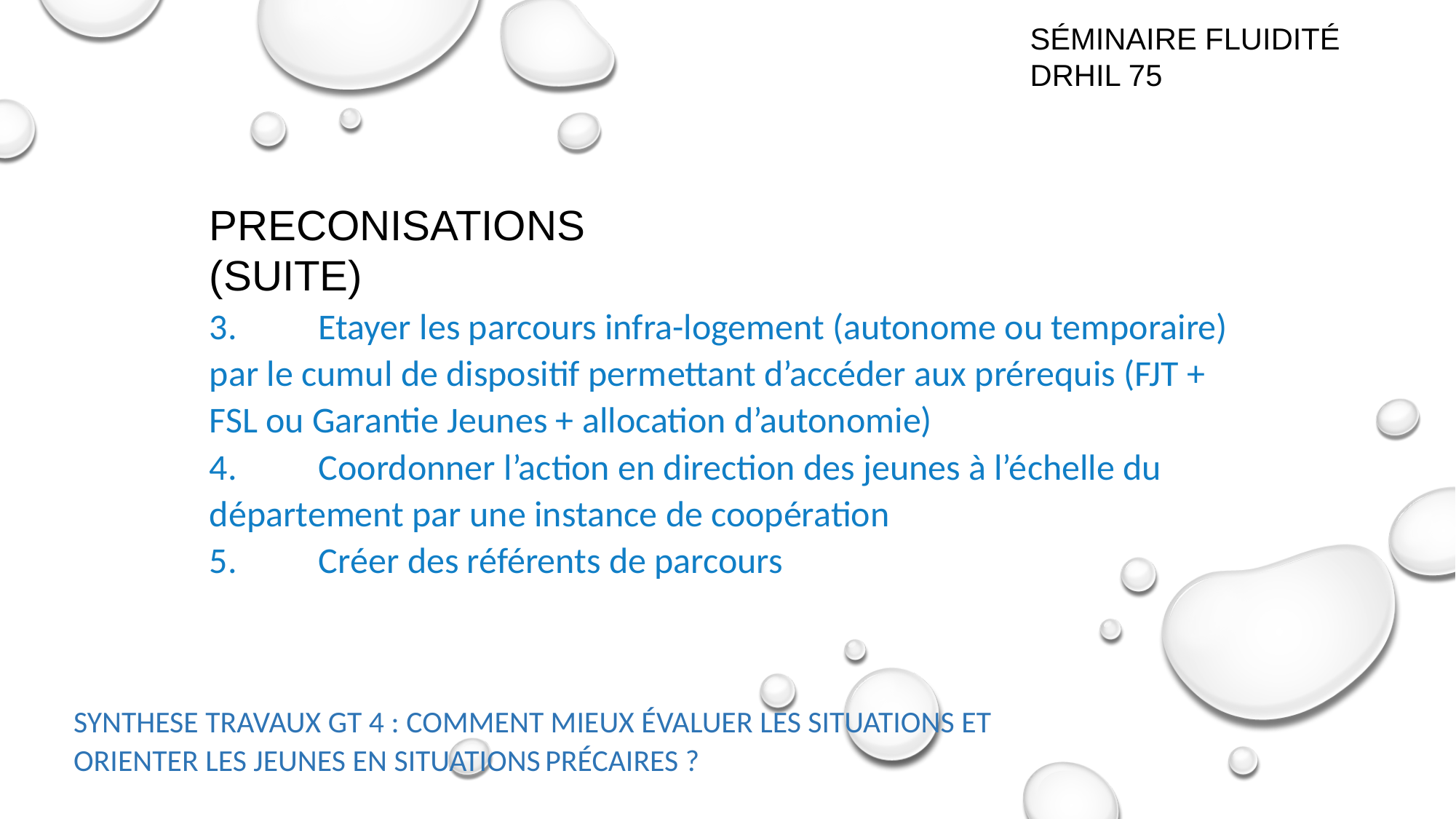

Séminaire Fluidité DRHIL 75

PRECONISATIONS (SUITE)
3.	Etayer les parcours infra-logement (autonome ou temporaire) par le cumul de dispositif permettant d’accéder aux prérequis (FJT + FSL ou Garantie Jeunes + allocation d’autonomie)
4.	Coordonner l’action en direction des jeunes à l’échelle du département par une instance de coopération
5.	Créer des référents de parcours

SYNTHESE TRAVAUX GT 4 : Comment mieux évaluer les situations et orienter les jeunes en situations précaires ?